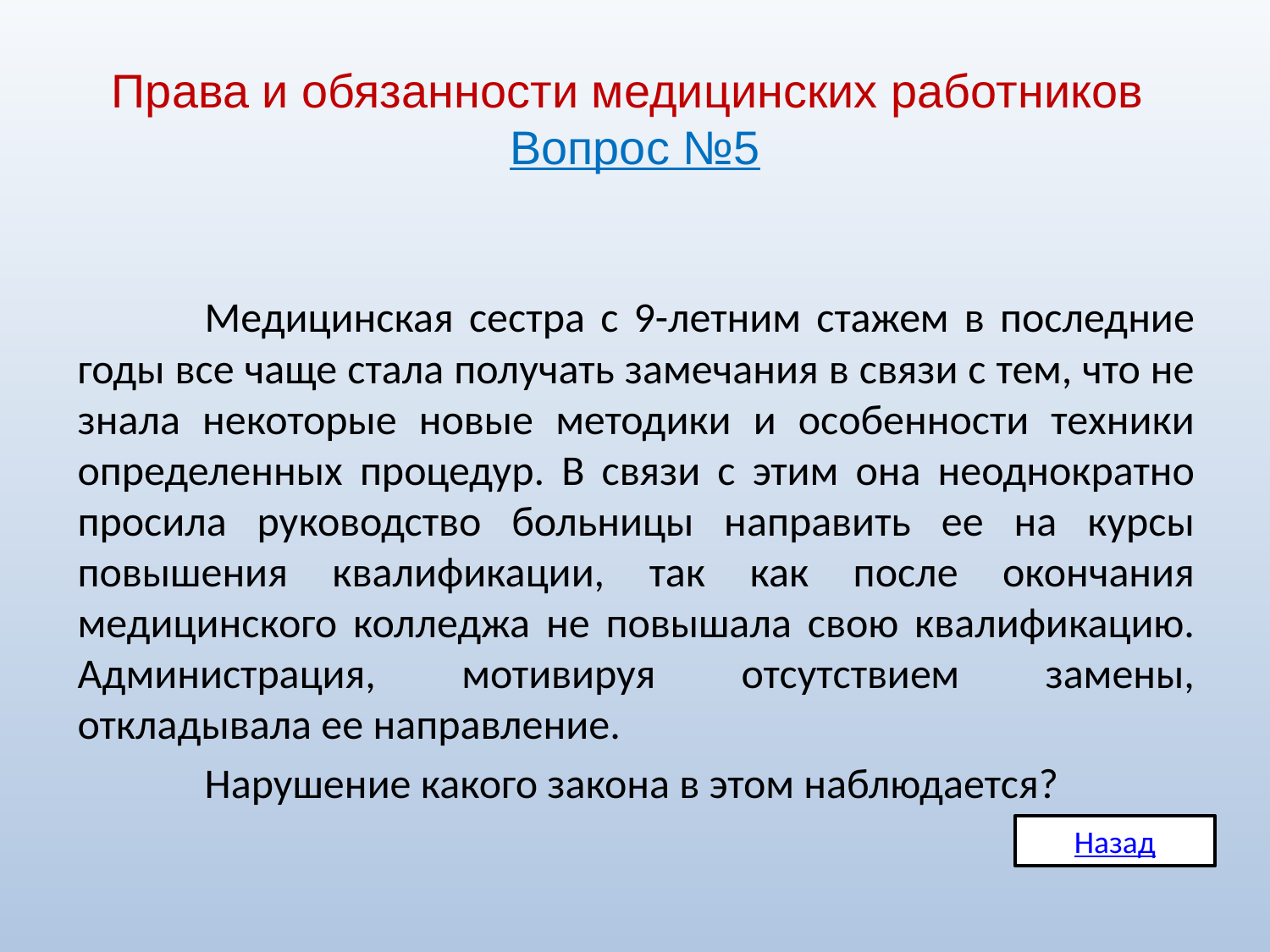

# Права и обязанности медицинских работников Вопрос №5
	Медицинская сестра с 9-летним стажем в последние годы все чаще стала получать замечания в связи с тем, что не знала некоторые новые методики и особенности техники определенных процедур. В связи с этим она неоднократно просила руководство больницы направить ее на курсы повышения квалификации, так как после окончания медицинского колледжа не повышала свою квалификацию. Администрация, мотивируя отсутствием замены, откладывала ее направление.
	Нарушение какого закона в этом наблюдается?

Назад